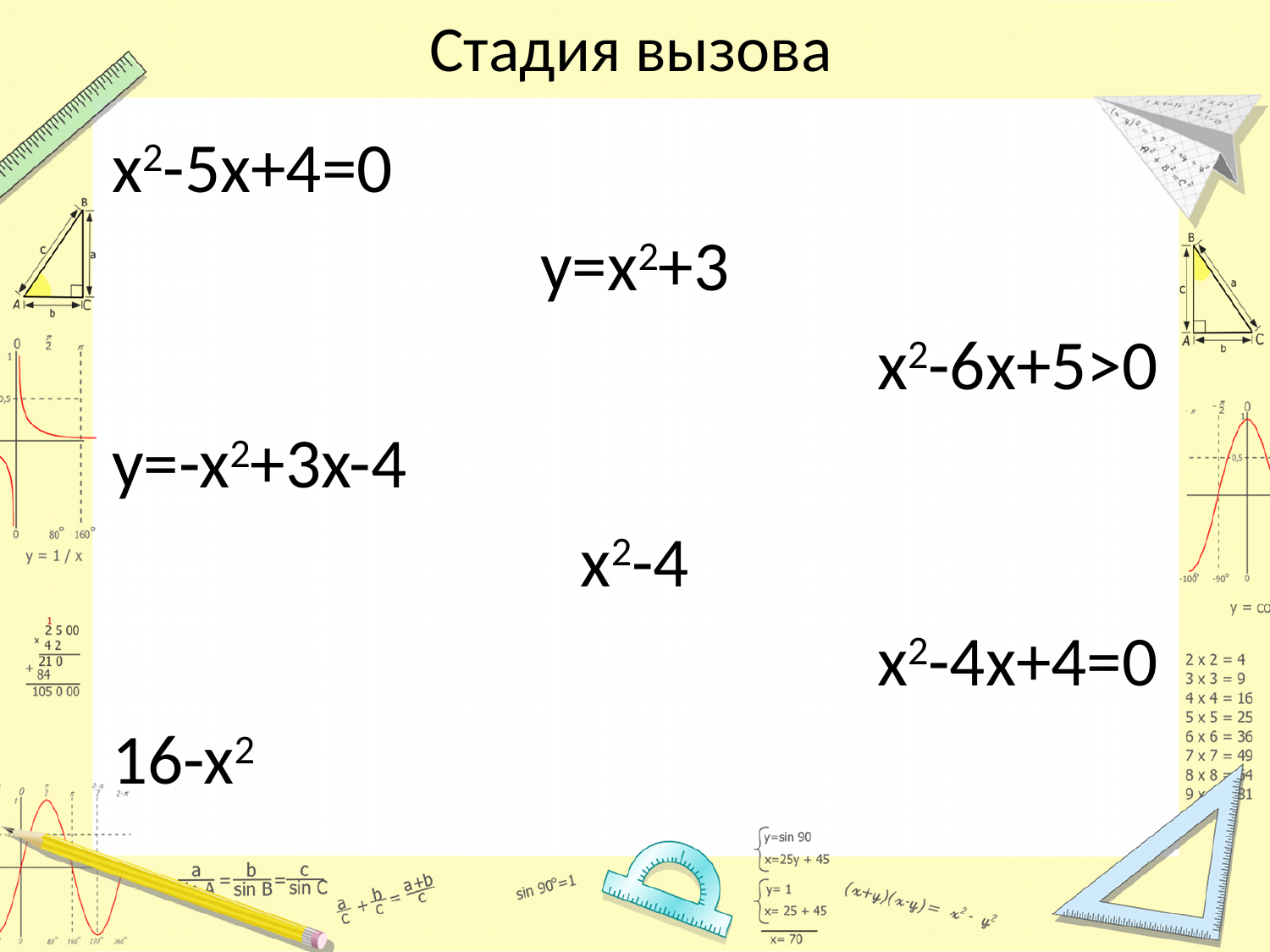

# Стадия вызова
x2-5x+4=0
y=x2+3
x2-6x+5>0
y=-x2+3x-4
x2-4
x2-4x+4=0
16-x2